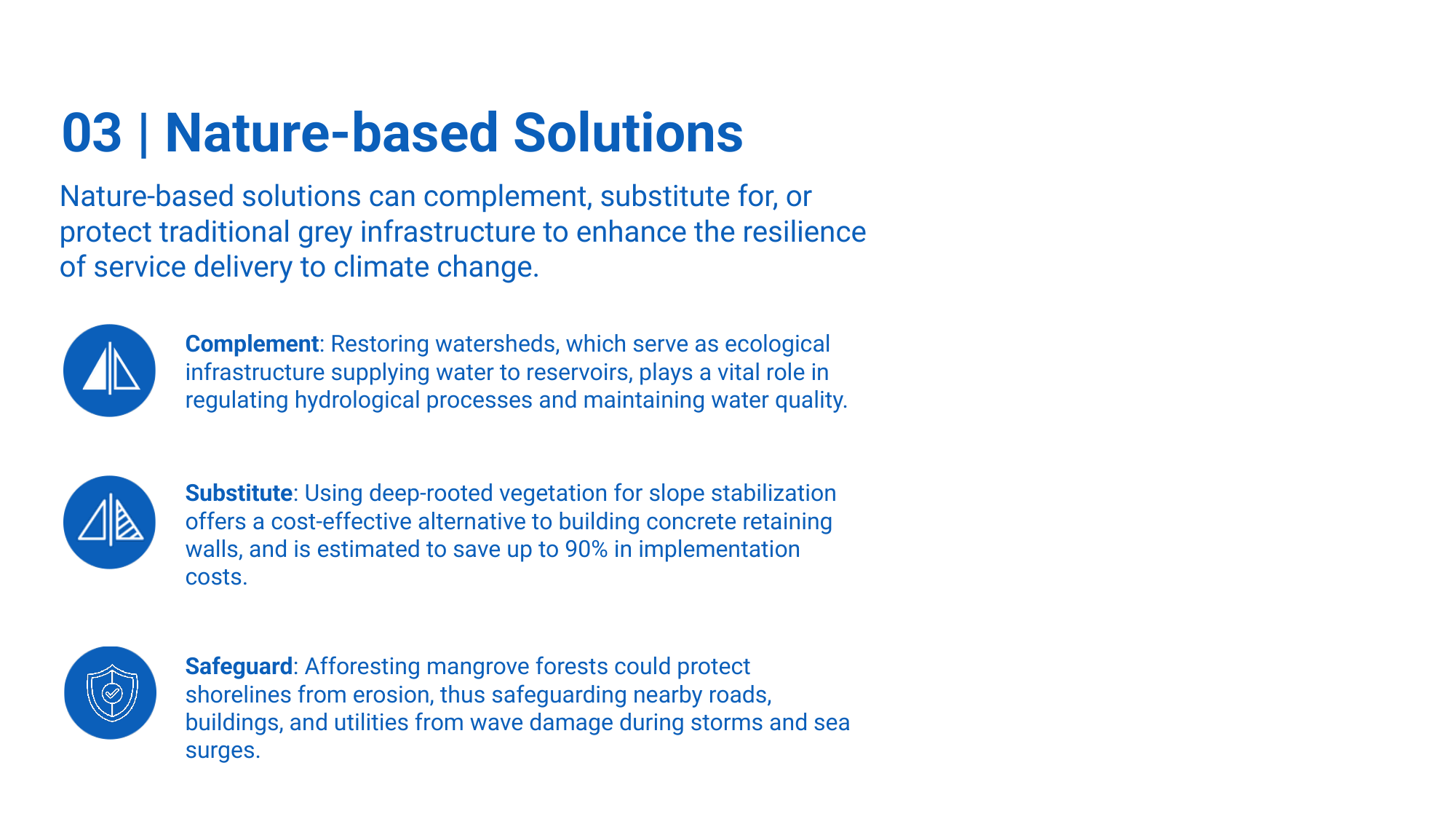

03 | Nature-based Solutions
Nature-based solutions can complement, substitute for, or protect traditional grey infrastructure to enhance the resilience of service delivery to climate change.

Complement: Restoring watersheds, which serve as ecological infrastructure supplying water to reservoirs, plays a vital role in regulating hydrological processes and maintaining water quality.

Substitute: Using deep-rooted vegetation for slope stabilization offers a cost-effective alternative to building concrete retaining walls, and is estimated to save up to 90% in implementation costs.

Safeguard: Afforesting mangrove forests could protect shorelines from erosion, thus safeguarding nearby roads, buildings, and utilities from wave damage during storms and sea surges.

11